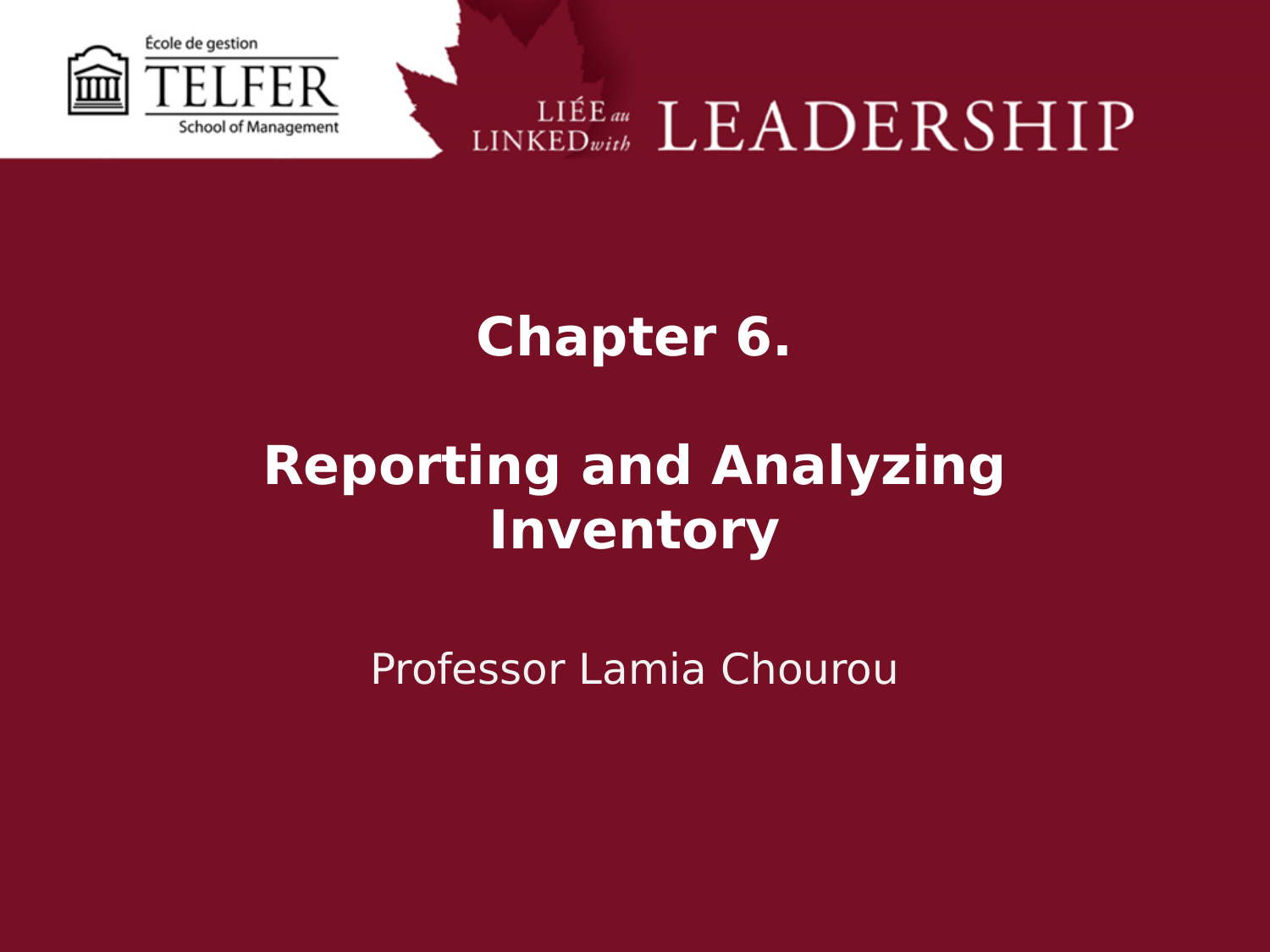

# Chapter 6. Reporting and Analyzing Inventory
Professor Lamia Chourou